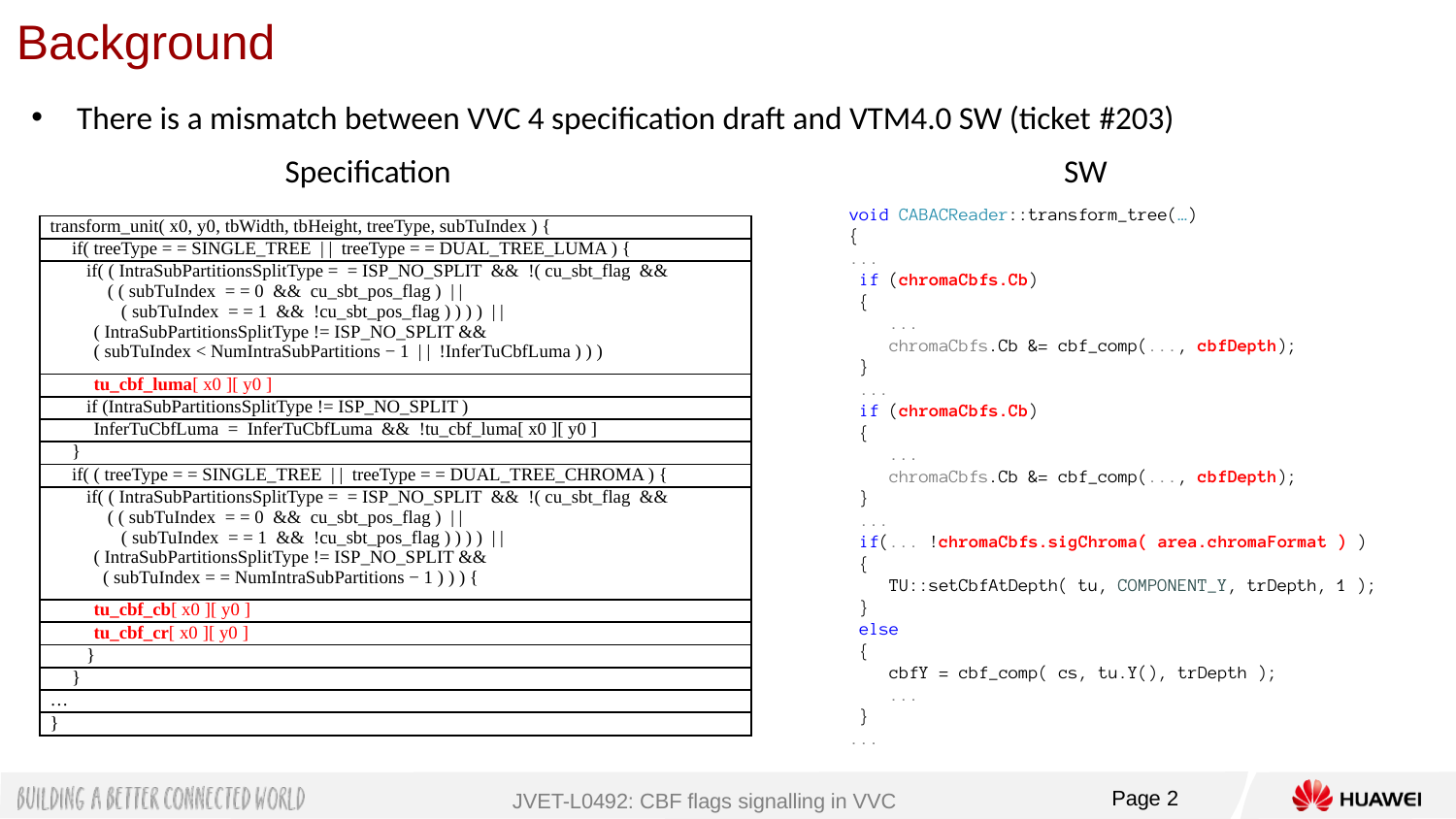

# Background
There is a mismatch between VVC 4 specification draft and VTM4.0 SW (ticket #203)
Specification
SW
void CABACReader::transform_tree(…)
{
...
 if (chromaCbfs.Cb)
 {
    ...
    chromaCbfs.Cb &= cbf_comp(..., cbfDepth);
 }
 ...
 if (chromaCbfs.Cb)
 {
    ...
    chromaCbfs.Cb &= cbf_comp(..., cbfDepth);
 }
 ...
 if(... !chromaCbfs.sigChroma( area.chromaFormat ) )
 {
    TU::setCbfAtDepth( tu, COMPONENT_Y, trDepth, 1 );
 }
 else
 {
    cbfY = cbf_comp( cs, tu.Y(), trDepth );
    ...
 }
...
| transform\_unit( x0, y0, tbWidth, tbHeight, treeType, subTuIndex ) { |
| --- |
| if( treeType = = SINGLE\_TREE | | treeType = = DUAL\_TREE\_LUMA ) { |
| if( ( IntraSubPartitionsSplitType =  = ISP\_NO\_SPLIT && !( cu\_sbt\_flag && ( ( subTuIndex  = = 0  &&  cu\_sbt\_pos\_flag )  | |  ( subTuIndex  = = 1  &&  !cu\_sbt\_pos\_flag ) ) ) )  | |  ( IntraSubPartitionsSplitType != ISP\_NO\_SPLIT && ( subTuIndex < NumIntraSubPartitions − 1 | | !InferTuCbfLuma ) ) ) |
| tu\_cbf\_luma[ x0 ][ y0 ] |
| if (IntraSubPartitionsSplitType != ISP\_NO\_SPLIT ) |
| InferTuCbfLuma = InferTuCbfLuma && !tu\_cbf\_luma[ x0 ][ y0 ] |
| } |
| if( ( treeType = = SINGLE\_TREE | | treeType = = DUAL\_TREE\_CHROMA ) { |
| if( ( IntraSubPartitionsSplitType =  = ISP\_NO\_SPLIT && !( cu\_sbt\_flag && ( ( subTuIndex  = = 0  &&  cu\_sbt\_pos\_flag )  | |  ( subTuIndex  = = 1  &&  !cu\_sbt\_pos\_flag ) ) ) )  | |  ( IntraSubPartitionsSplitType != ISP\_NO\_SPLIT && ( subTuIndex = = NumIntraSubPartitions − 1 ) ) ) { |
| tu\_cbf\_cb[ x0 ][ y0 ] |
| tu\_cbf\_cr[ x0 ][ y0 ] |
| } |
| } |
| … |
| } |